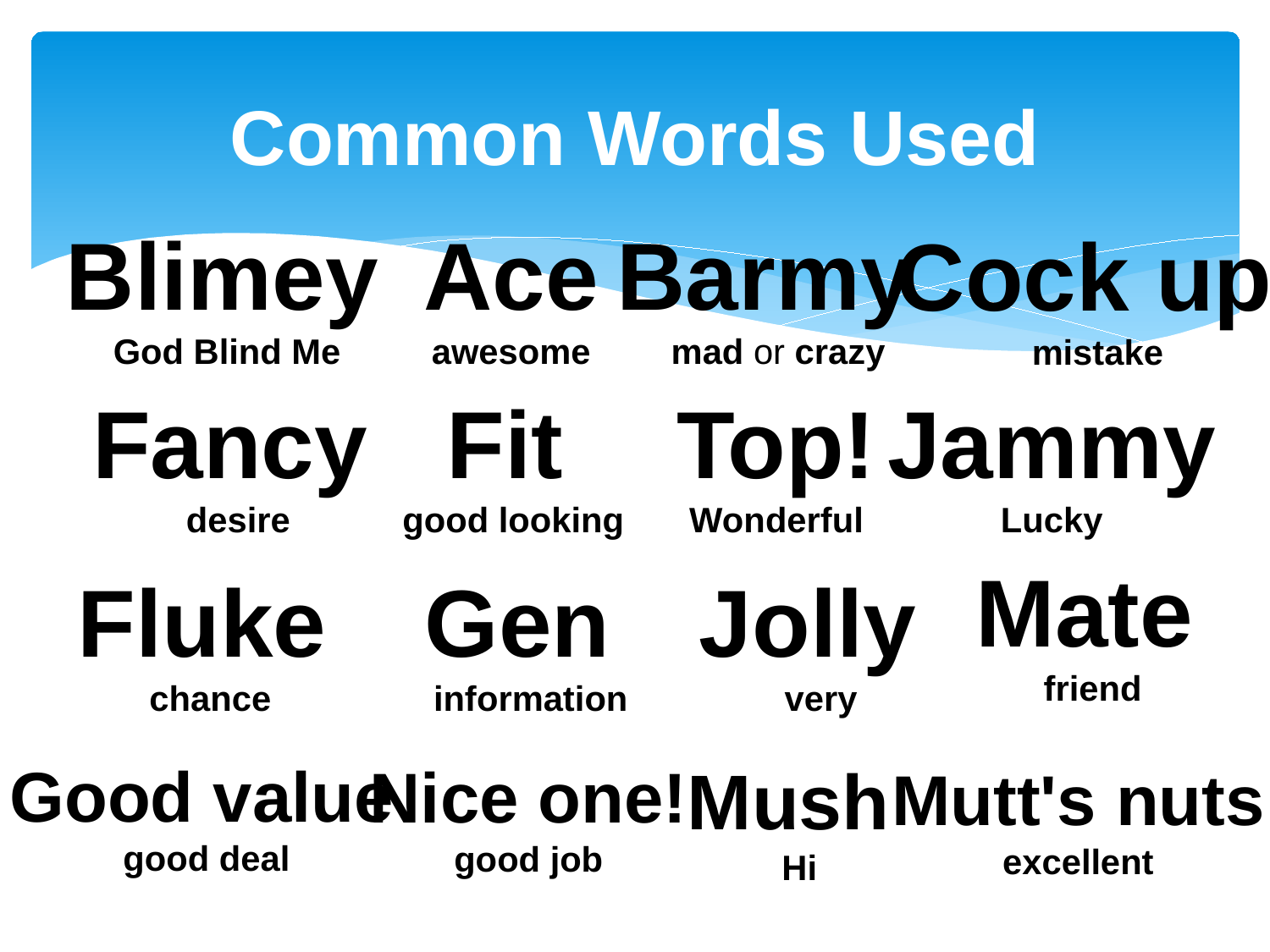

# Common Words Used
Blimey
 God Blind Me
Ace
awesome
Barmy
mad or crazy
Cock up
mistake
Fancy
desire
Fit
good looking
Top!
Wonderful
Jammy
Lucky
Mate
friend
Fluke
chance
Gen
information
Jolly
very
Good value
 good deal
Nice one!
good job
Mush
Hi
Mutt's nuts
excellent